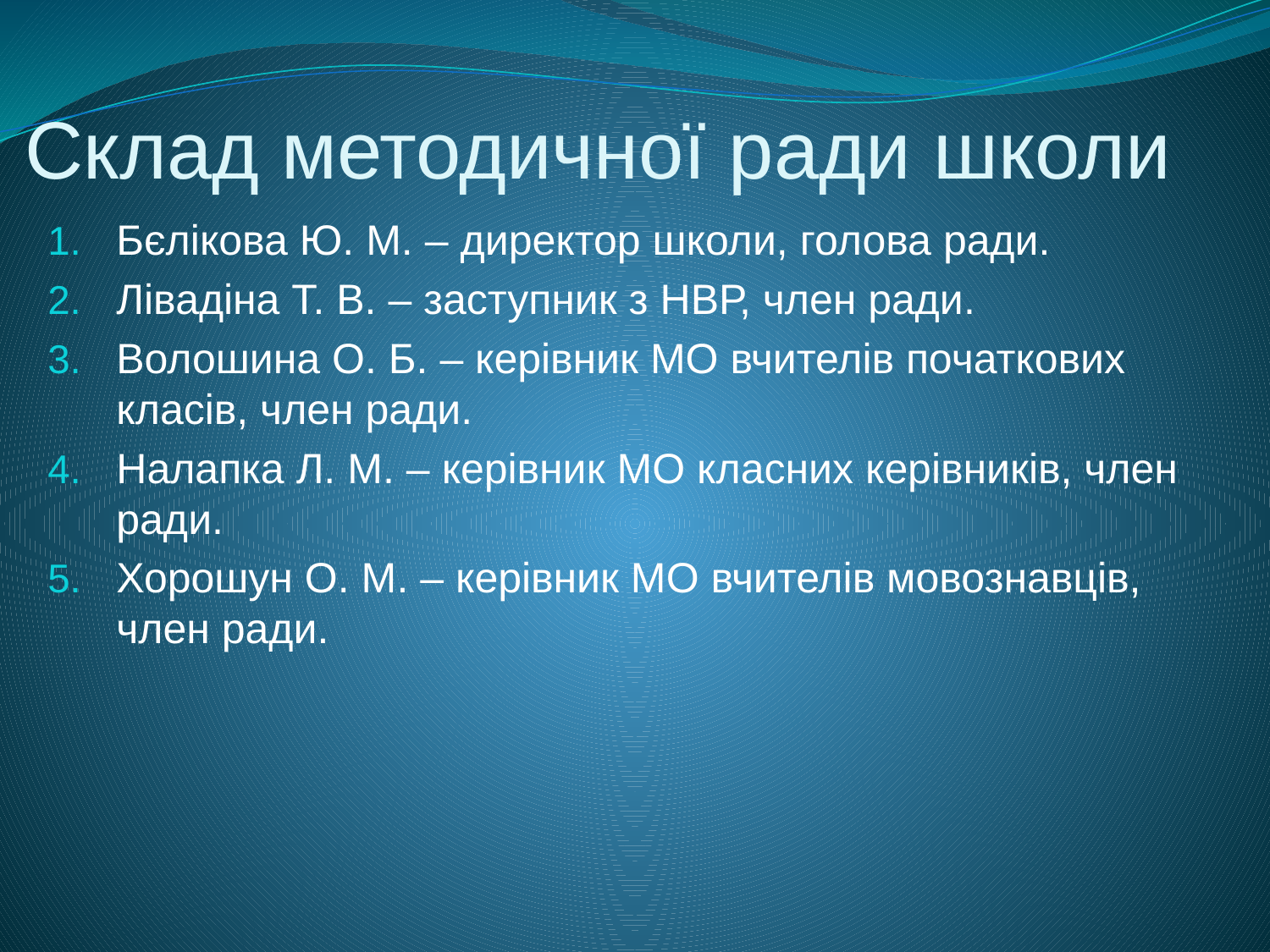

Склад методичної ради школи
Бєлікова Ю. М. – директор школи, голова ради.
Лівадіна Т. В. – заступник з НВР, член ради.
Волошина О. Б. – керівник МО вчителів початкових класів, член ради.
Налапка Л. М. – керівник МО класних керівників, член ради.
Хорошун О. М. – керівник МО вчителів мовознавців, член ради.